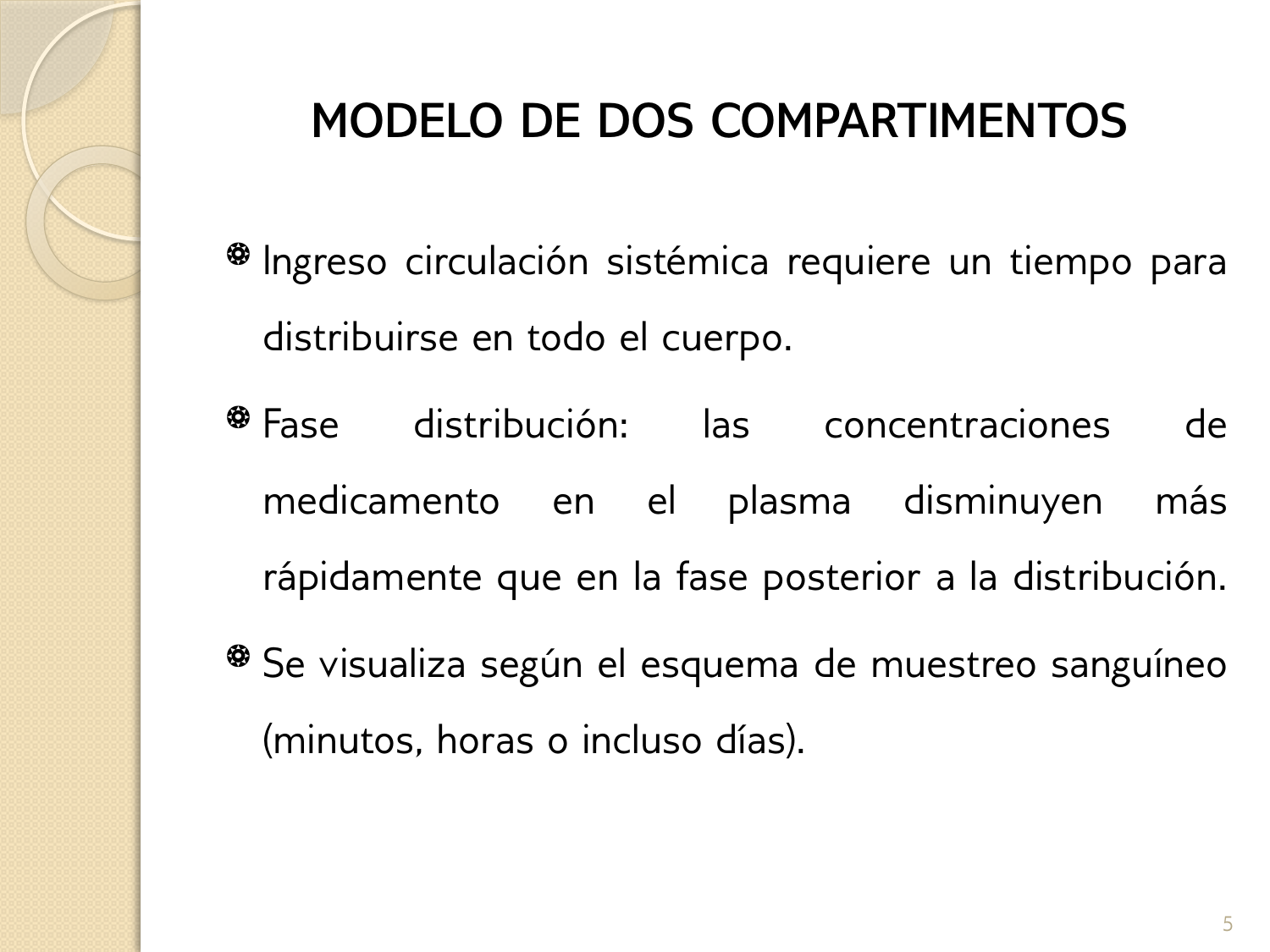

# MODELO DE DOS COMPARTIMENTOS
Ingreso circulación sistémica requiere un tiempo para distribuirse en todo el cuerpo.
Fase distribución: las concentraciones de medicamento en el plasma disminuyen más rápidamente que en la fase posterior a la distribución.
Se visualiza según el esquema de muestreo sanguíneo (minutos, horas o incluso días).

5